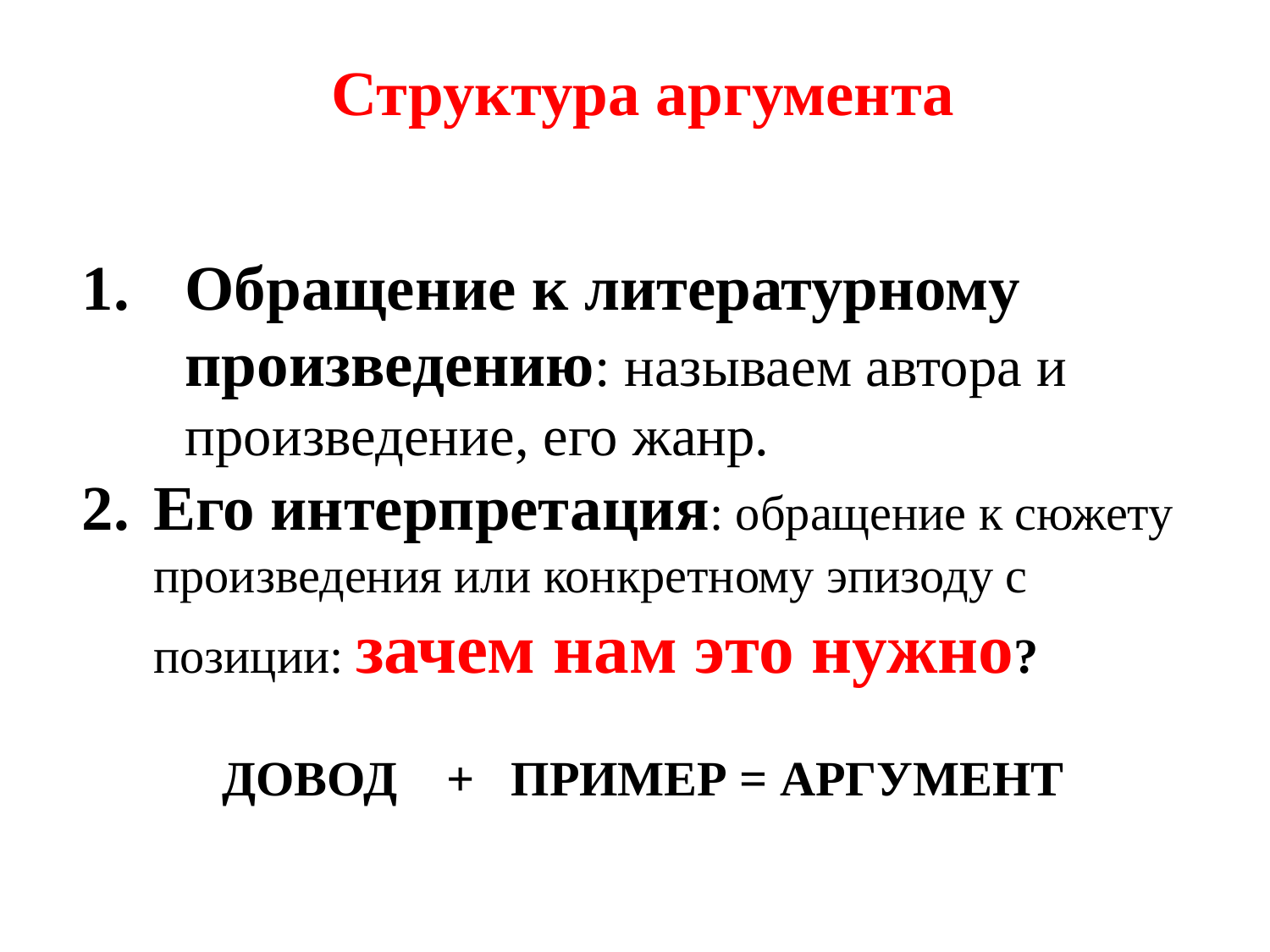

Структура аргумента

Обращение к литературному произведению: называем автора и произведение, его жанр.
Его интерпретация: обращение к сюжету произведения или конкретному эпизоду с позиции: зачем нам это нужно?

ДОВОД    +   ПРИМЕР = АРГУМЕНТ